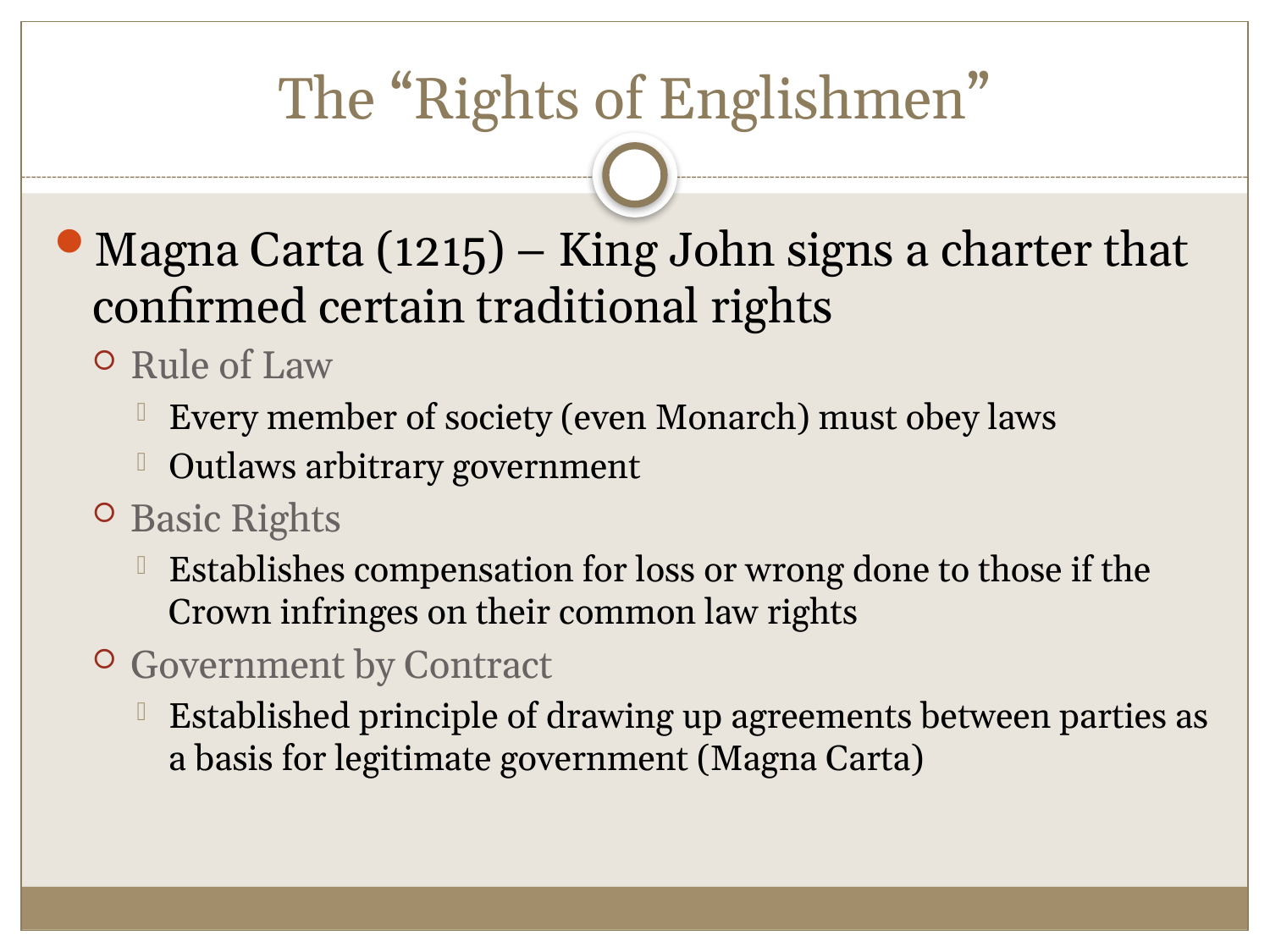

# The “Rights of Englishmen”
Magna Carta (1215) – King John signs a charter that confirmed certain traditional rights
Rule of Law
Every member of society (even Monarch) must obey laws
Outlaws arbitrary government
Basic Rights
Establishes compensation for loss or wrong done to those if the Crown infringes on their common law rights
Government by Contract
Established principle of drawing up agreements between parties as a basis for legitimate government (Magna Carta)